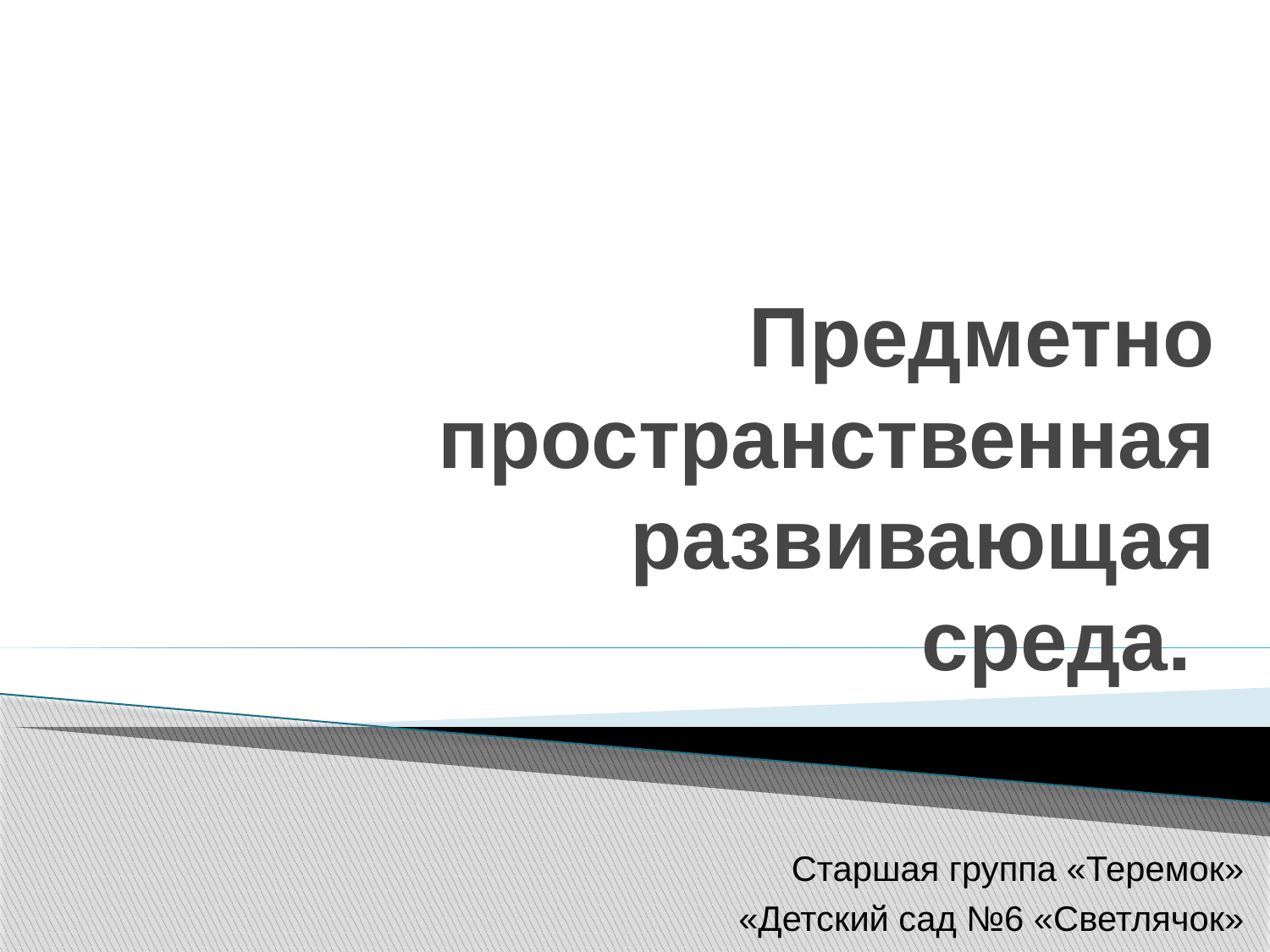

# Предметно пространственная развивающая среда.
Старшая группа «Теремок»
«Детский сад №6 «Светлячок»